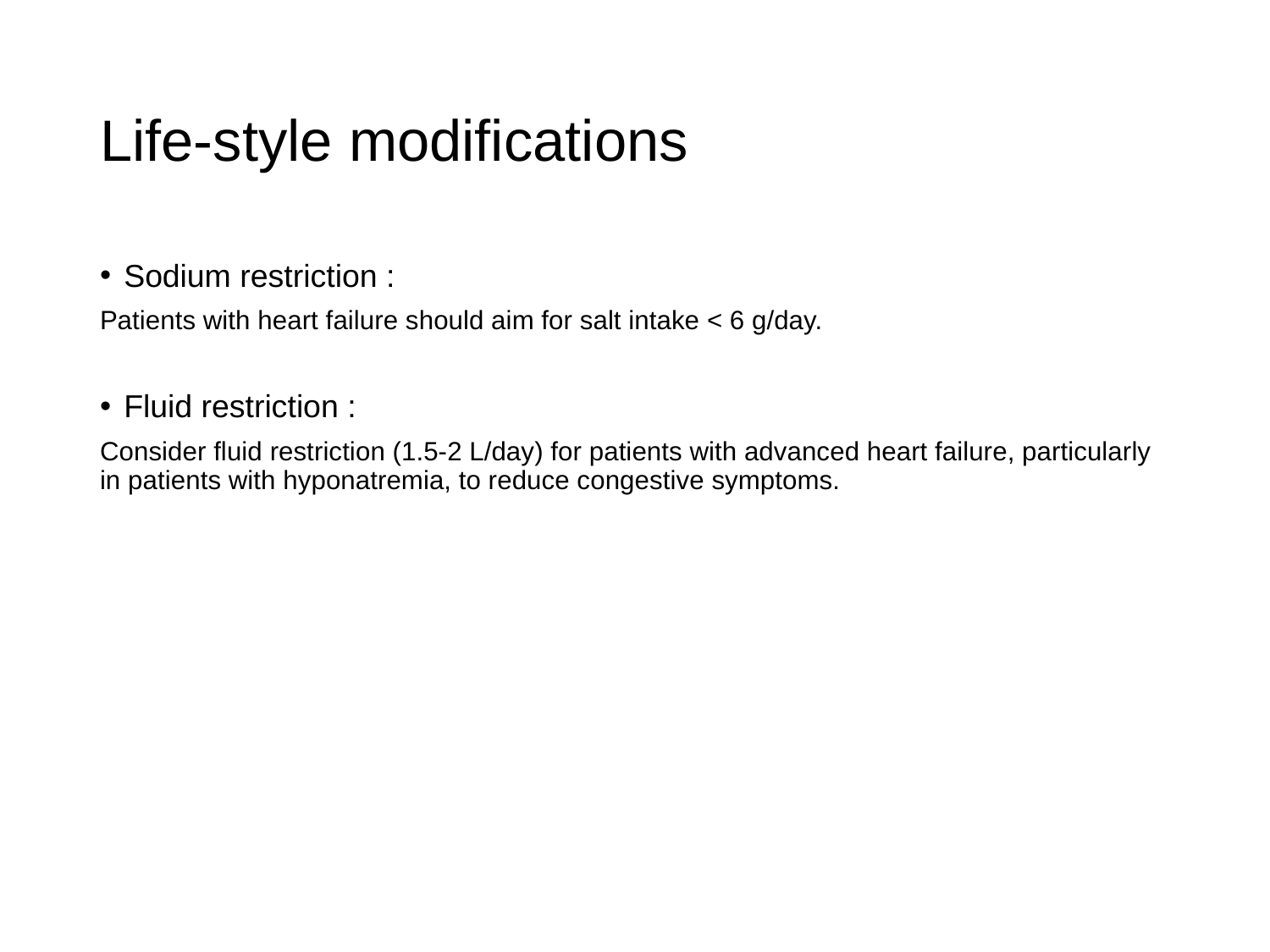

# Life-style modifications
Sodium restriction :
Patients with heart failure should aim for salt intake < 6 g/day.

Fluid restriction :
Consider fluid restriction (1.5-2 L/day) for patients with advanced heart failure, particularly in patients with hyponatremia, to reduce congestive symptoms.